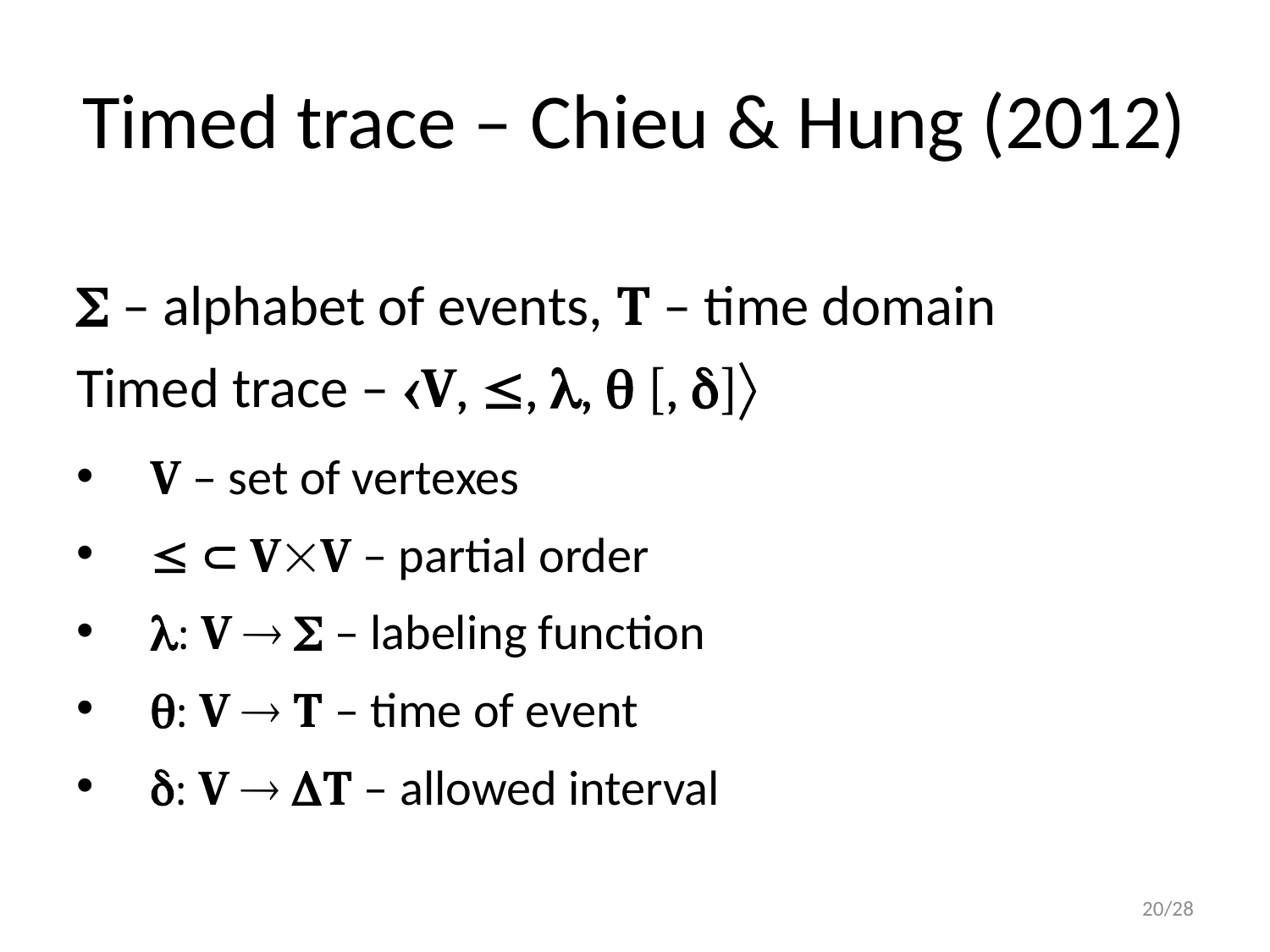

# Timed trace – Chieu & Hung (2012)
Σ – alphabet of events, T – time domain

Timed trace – 〈V, ≤, λ, θ [, δ]〉

V – set of vertexes

≤ ⊂ V×V – partial order

λ: V → Σ – labeling function

θ: V → T – time of event

δ: V → ΔT – allowed interval
20/28